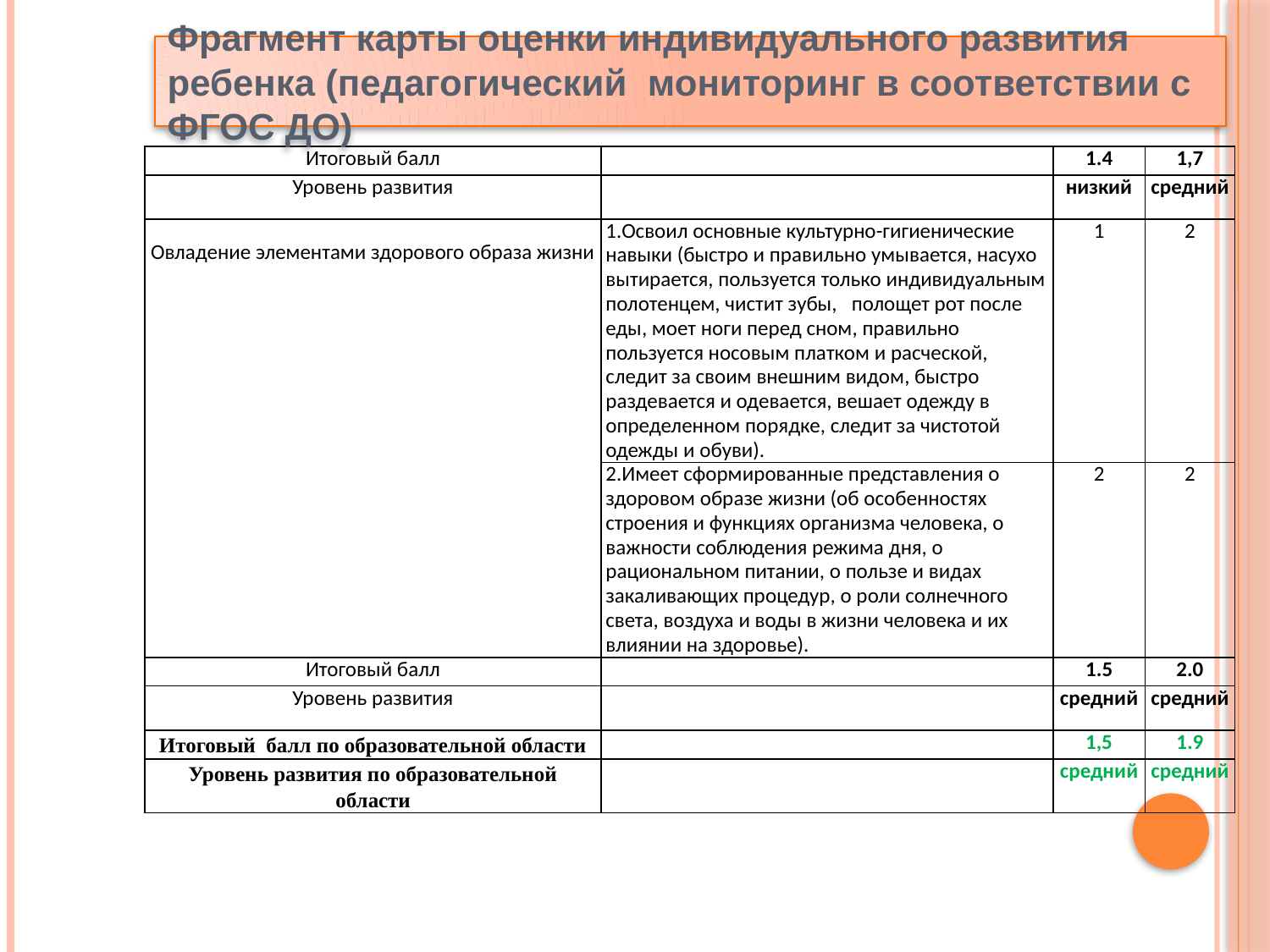

Фрагмент карты оценки индивидуального развития ребенка (педагогический  мониторинг в соответствии с ФГОС ДО)
| Итоговый балл |  | 1.4 | 1,7 |
| --- | --- | --- | --- |
| Уровень развития |  | низкий | средний |
| Овладение элементами здорового образа жизни | 1.Освоил основные культурно-гигиенические навыки (быстро и правильно умывается, насухо вытирается, пользуется только индивидуальным полотенцем, чистит зубы, полощет рот после еды, моет ноги перед сном, правильно пользуется носовым платком и расческой, следит за своим внешним видом, быстро раздевается и одевается, вешает одежду в определенном порядке, следит за чистотой одежды и обуви). | 1 | 2 |
|  | 2.Имеет сформированные представления о здоровом образе жизни (об особенностях строения и функциях организма человека, о важности соблюдения режима дня, о рациональном питании, о пользе и видах закаливающих процедур, о роли солнечного света, воздуха и воды в жизни человека и их влиянии на здоровье). | 2 | 2 |
| Итоговый балл |  | 1.5 | 2.0 |
| Уровень развития |  | средний | средний |
| Итоговый балл по образовательной области |  | 1,5 | 1.9 |
| Уровень развития по образовательной области |  | средний | средний |